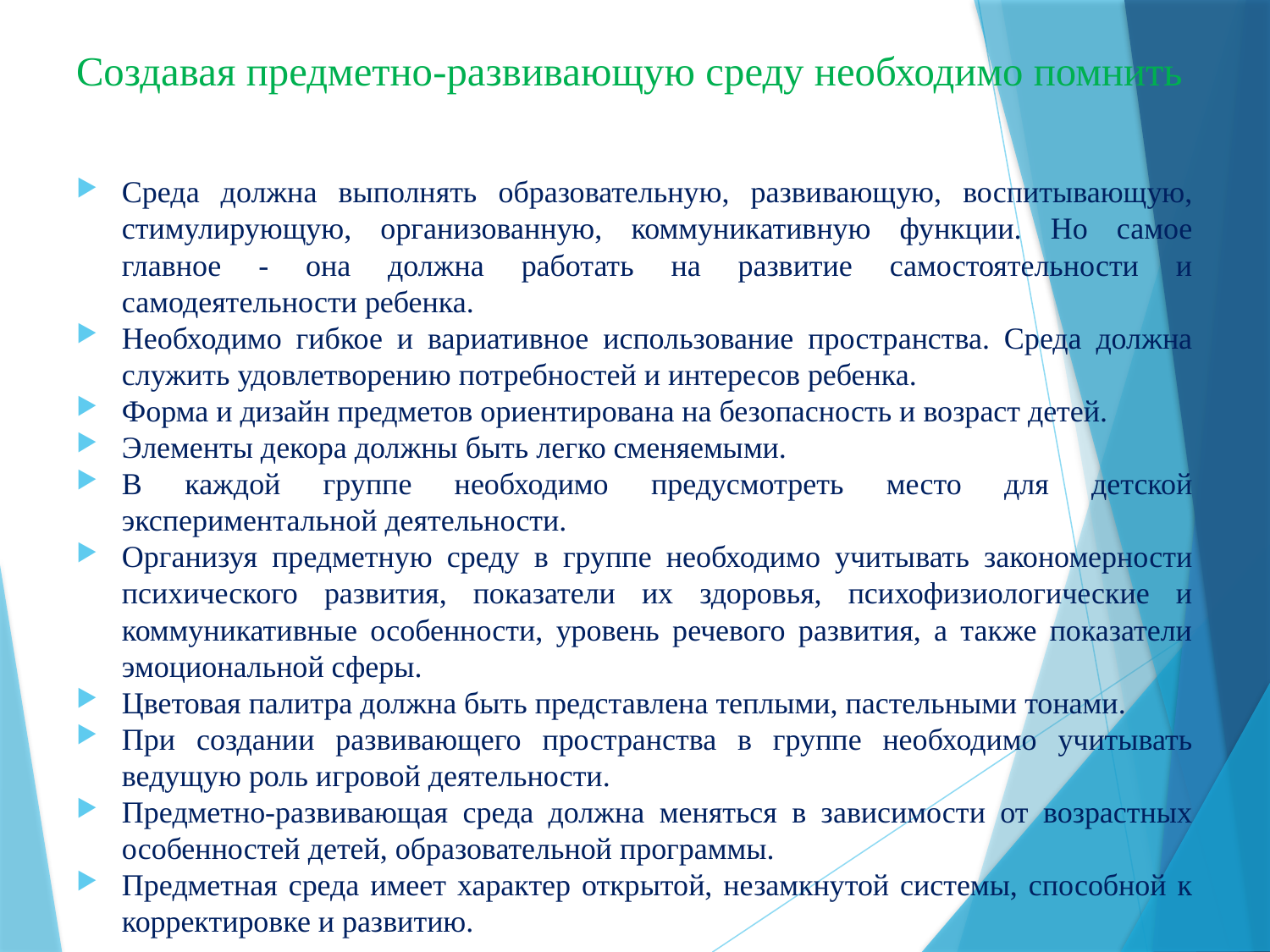

# Создавая предметно-развивающую среду необходимо помнить
Среда должна выполнять образовательную, развивающую, воспитывающую, стимулирующую, организованную, коммуникативную функции. Но самое главное - она должна работать на развитие самостоятельности и самодеятельности ребенка.
Необходимо гибкое и вариативное использование пространства. Среда должна служить удовлетворению потребностей и интересов ребенка.
Форма и дизайн предметов ориентирована на безопасность и возраст детей.
Элементы декора должны быть легко сменяемыми.
В каждой группе необходимо предусмотреть место для детской экспериментальной деятельности.
Организуя предметную среду в группе необходимо учитывать закономерности психического развития, показатели их здоровья, психофизиологические и коммуникативные особенности, уровень речевого развития, а также показатели эмоциональной сферы.
Цветовая палитра должна быть представлена теплыми, пастельными тонами.
При создании развивающего пространства в группе необходимо учитывать ведущую роль игровой деятельности.
Предметно-развивающая среда должна меняться в зависимости от возрастных особенностей детей, образовательной программы.
Предметная среда имеет характер открытой, незамкнутой системы, способной к корректировке и развитию.